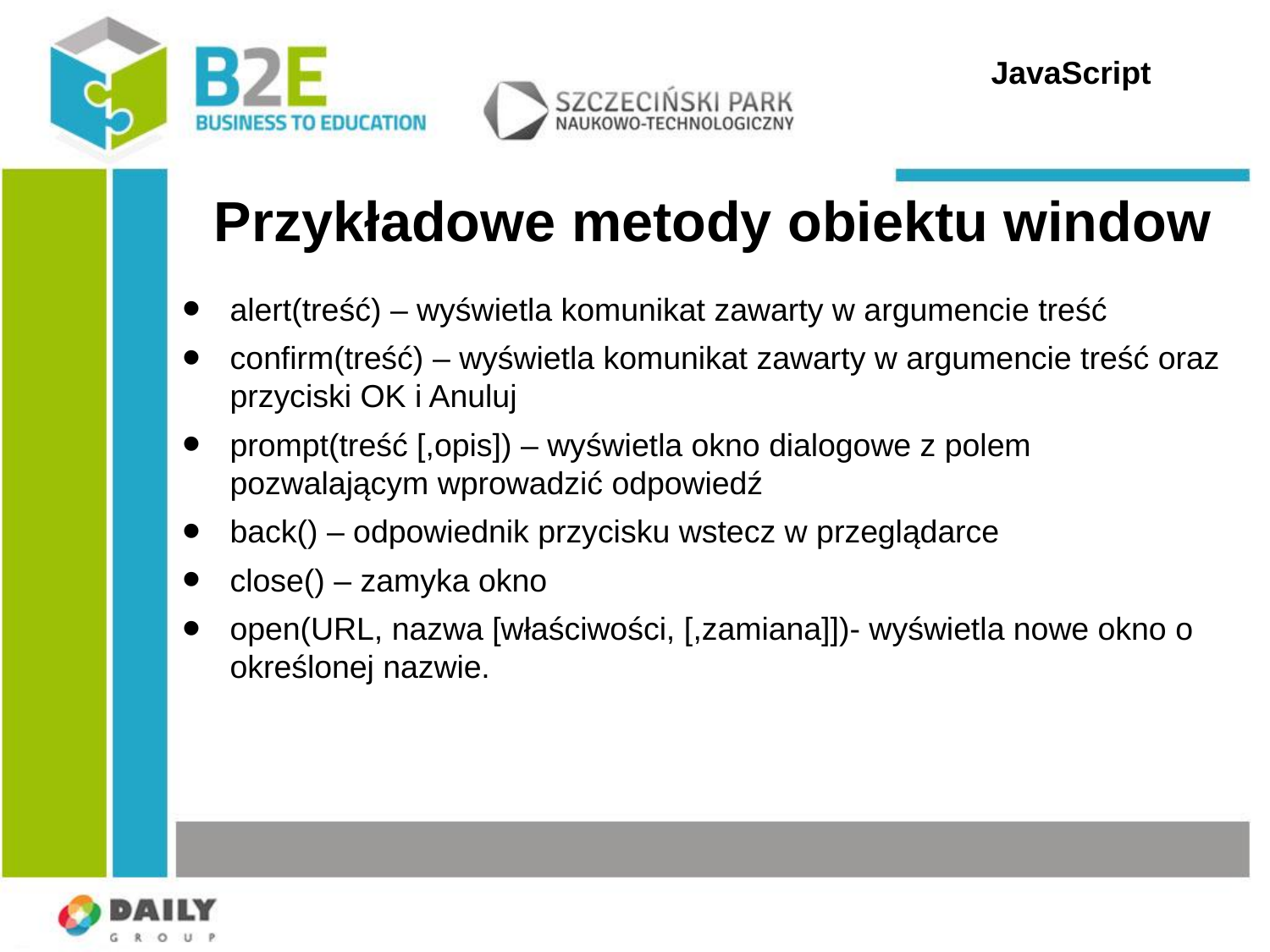

JavaScript
Przykładowe metody obiektu window
alert(treść) – wyświetla komunikat zawarty w argumencie treść
confirm(treść) – wyświetla komunikat zawarty w argumencie treść oraz przyciski OK i Anuluj
prompt(treść [,opis]) – wyświetla okno dialogowe z polem pozwalającym wprowadzić odpowiedź
back() – odpowiednik przycisku wstecz w przeglądarce
close() – zamyka okno
open(URL, nazwa [właściwości, [,zamiana]])- wyświetla nowe okno o określonej nazwie.